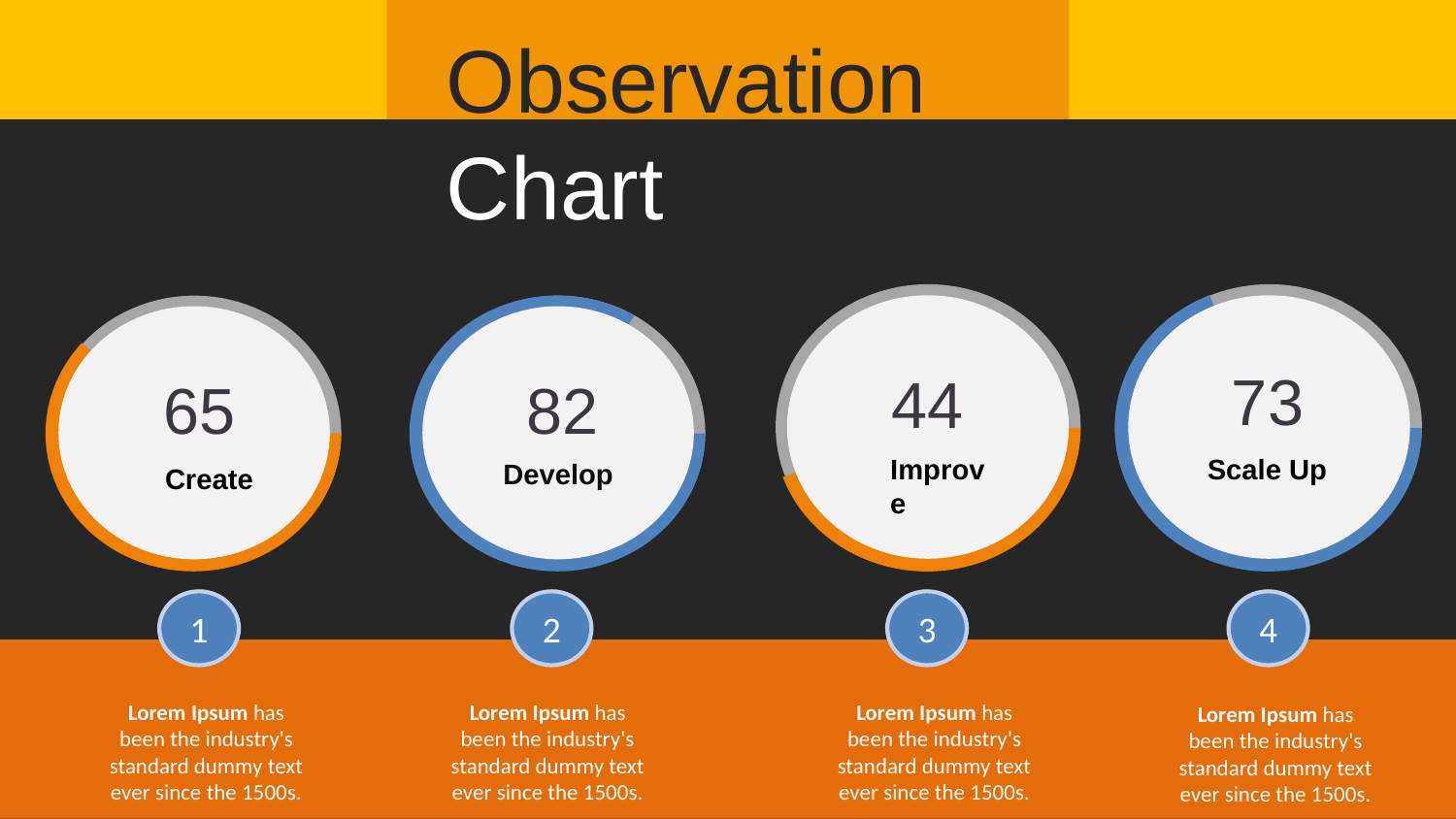

Observation Chart

44
Improve

73
Scale Up

65
Create

82
Develop

1
2
3
4

Lorem Ipsum has been the industry's standard dummy text ever since the 1500s.
Lorem Ipsum has been the industry's standard dummy text ever since the 1500s.
Lorem Ipsum has been the industry's standard dummy text ever since the 1500s.
Lorem Ipsum has been the industry's standard dummy text ever since the 1500s.